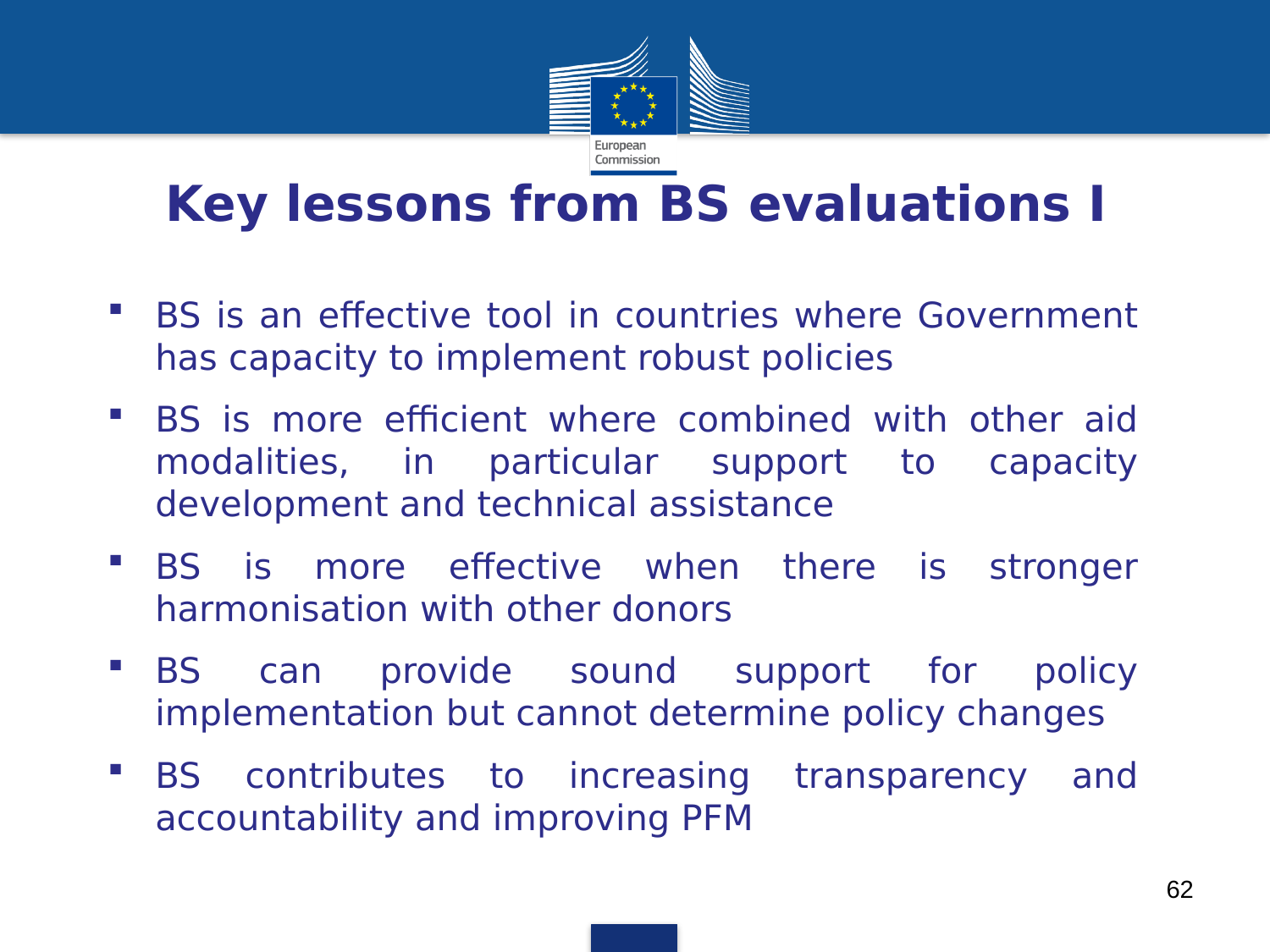

# Key lessons from BS evaluations I
BS is an effective tool in countries where Government has capacity to implement robust policies
BS is more efficient where combined with other aid modalities, in particular support to capacity development and technical assistance
BS is more effective when there is stronger harmonisation with other donors
BS can provide sound support for policy implementation but cannot determine policy changes
BS contributes to increasing transparency and accountability and improving PFM
62